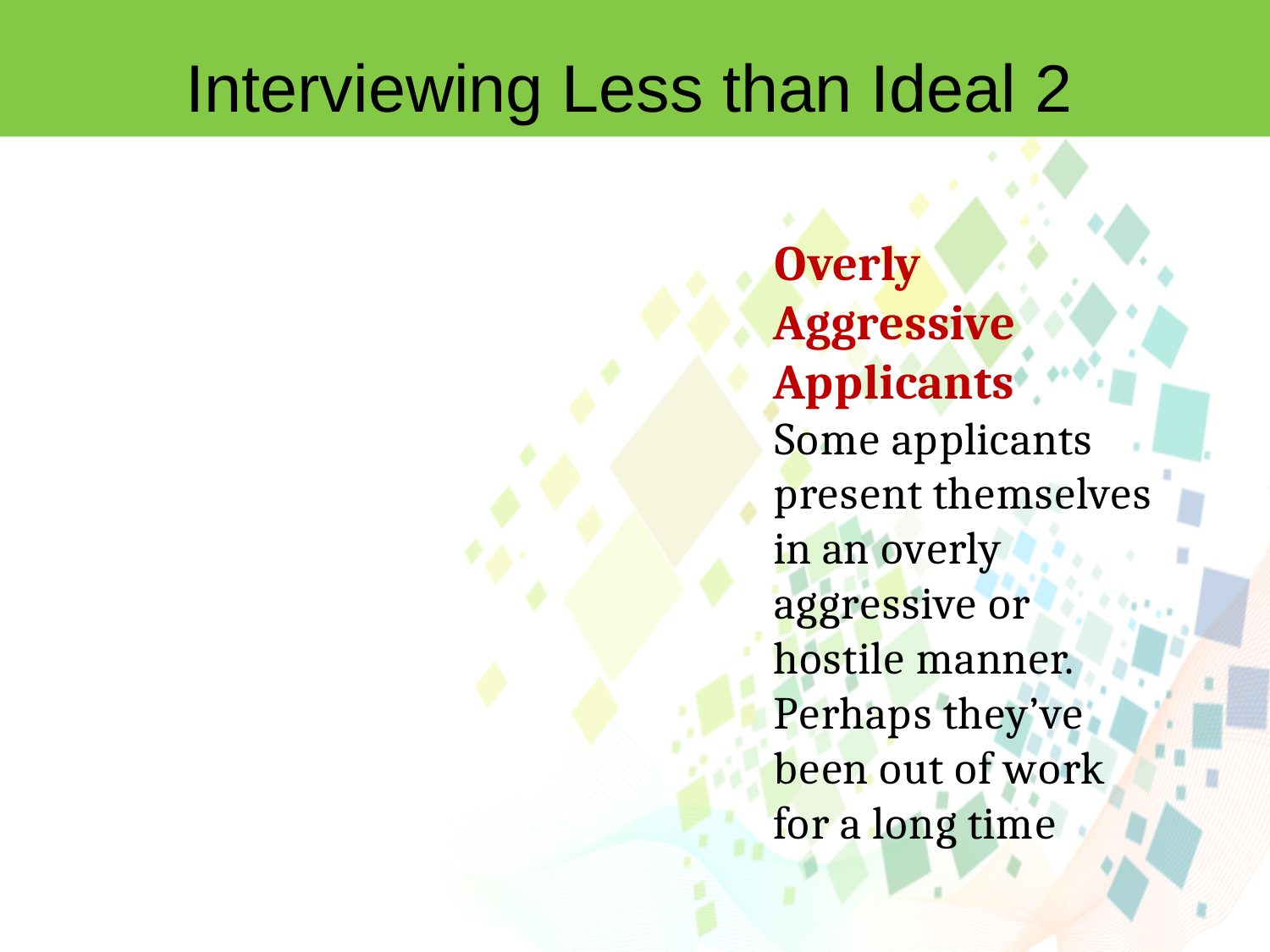

Interviewing Less than Ideal 2
Overly Aggressive Applicants
Some applicants present themselves in an overly aggressive or hostile manner. Perhaps they’ve been out of work for a long time